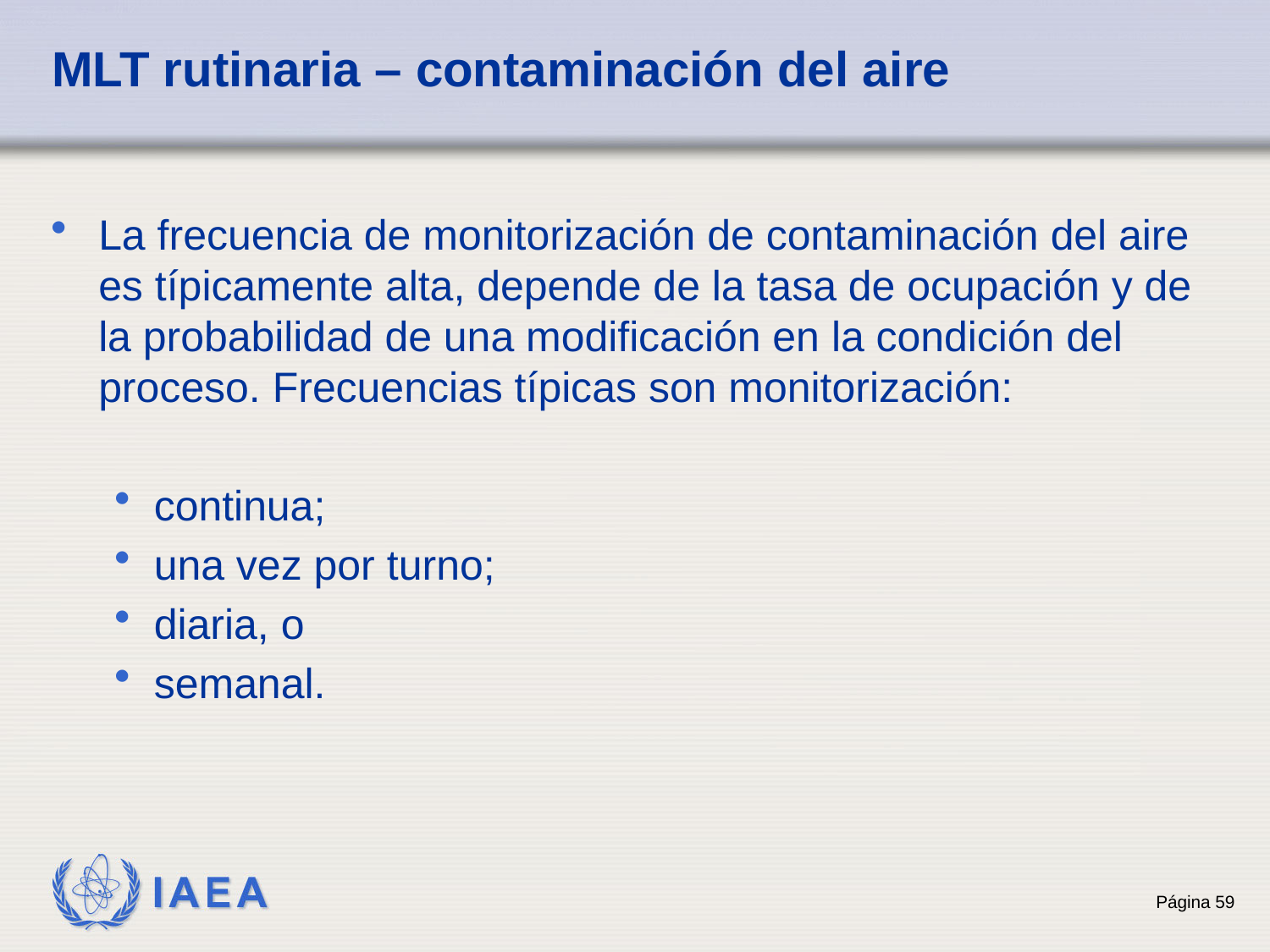

# MLT rutinaria – contaminación del aire
La frecuencia de monitorización de contaminación del aire es típicamente alta, depende de la tasa de ocupación y de la probabilidad de una modificación en la condición del proceso. Frecuencias típicas son monitorización:

continua;
una vez por turno;
diaria, o
semanal.
59